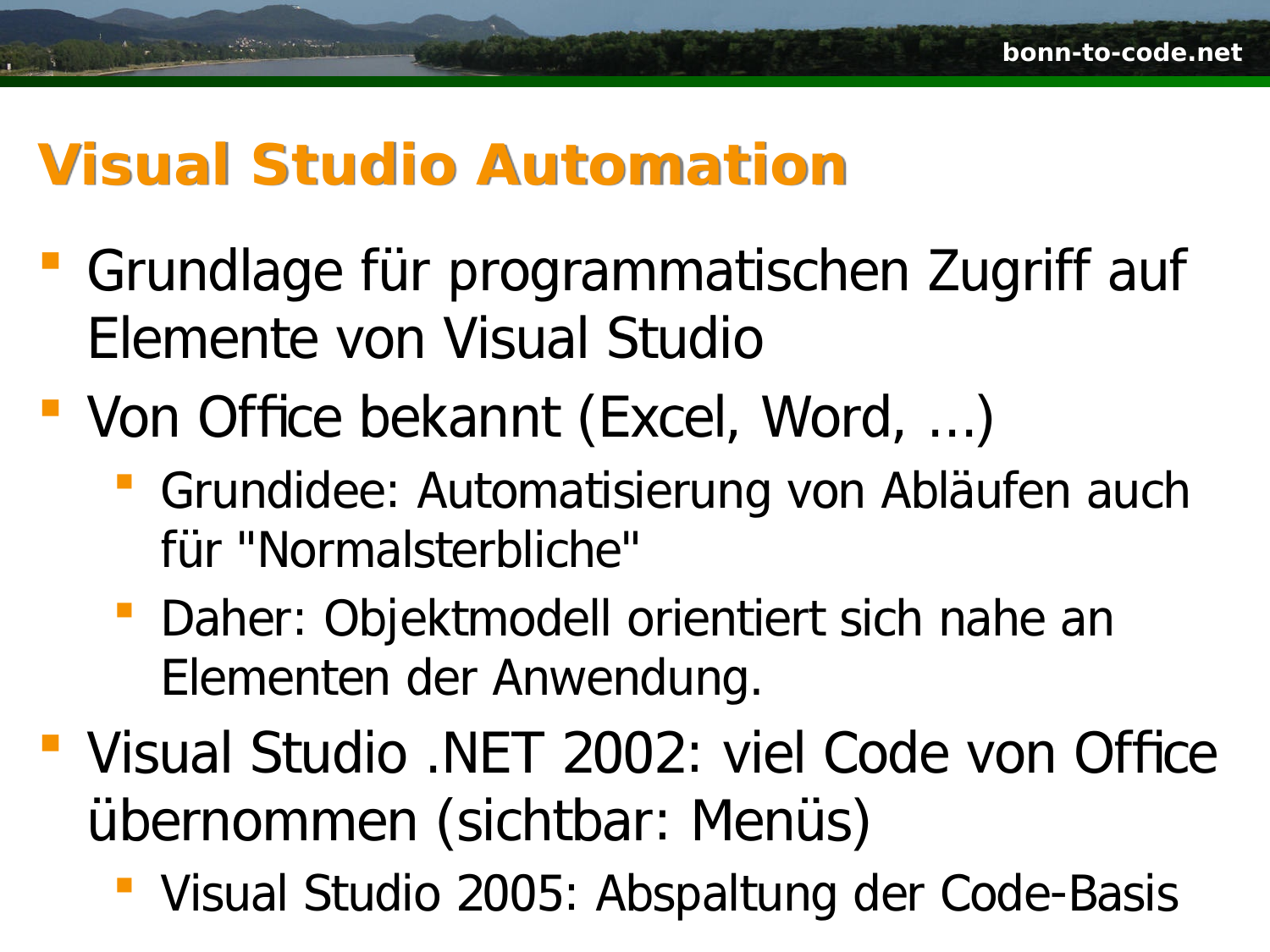

# Visual Studio Automation
Grundlage für programmatischen Zugriff auf Elemente von Visual Studio
Von Office bekannt (Excel, Word, ...)
Grundidee: Automatisierung von Abläufen auch für "Normalsterbliche"
Daher: Objektmodell orientiert sich nahe an Elementen der Anwendung.
Visual Studio .NET 2002: viel Code von Office übernommen (sichtbar: Menüs)
Visual Studio 2005: Abspaltung der Code-Basis